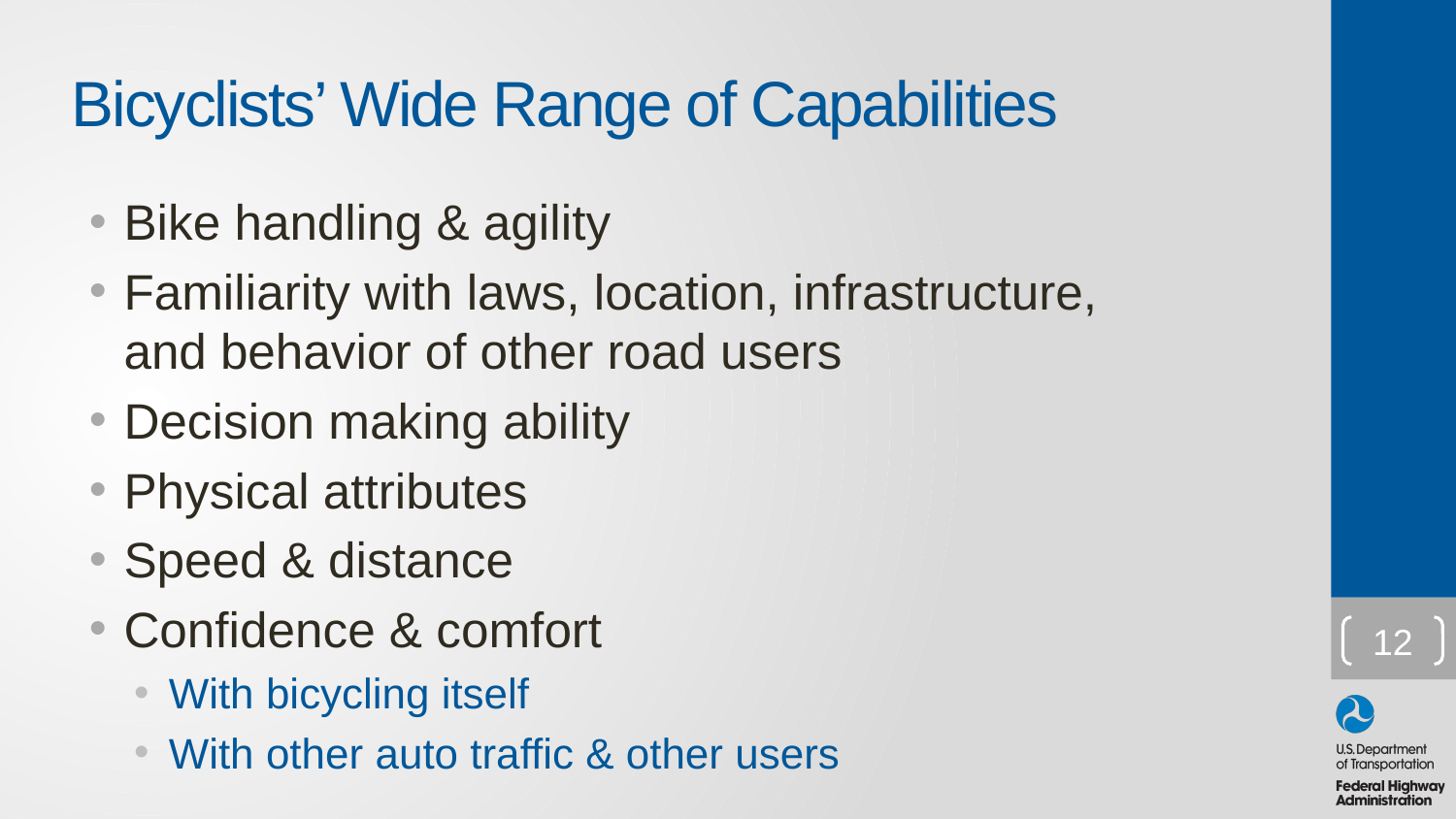

# Bicyclists’ Wide Range of Capabilities
Bike handling & agility
Familiarity with laws, location, infrastructure, and behavior of other road users
Decision making ability
Physical attributes
Speed & distance
Confidence & comfort
With bicycling itself
With other auto traffic & other users
12